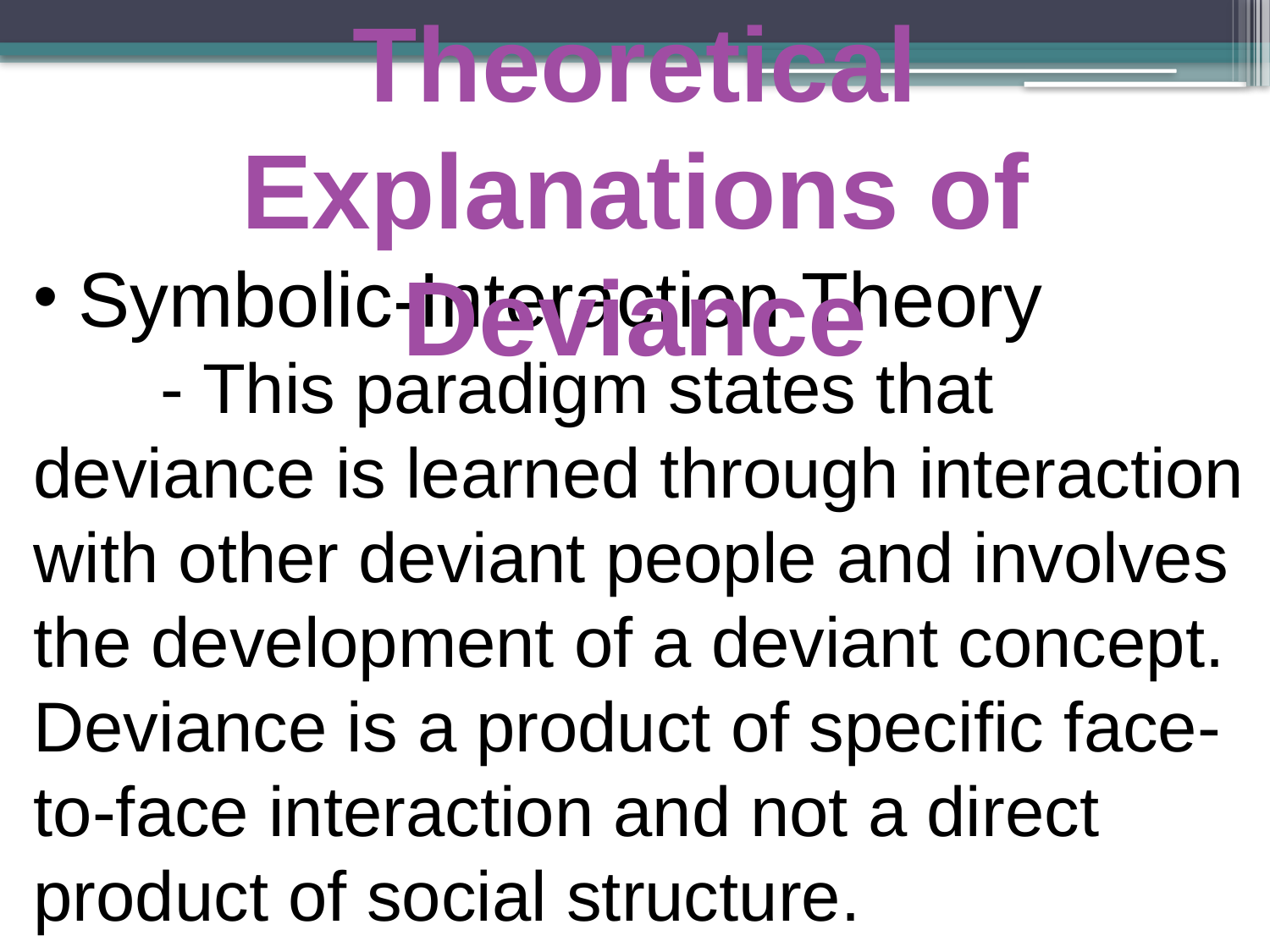

Theoretical Explanations of Deviance
 Symbolic-Interaction Theory
	- This paradigm states that deviance is learned through interaction with other deviant people and involves the development of a deviant concept. Deviance is a product of specific face-to-face interaction and not a direct product of social structure.